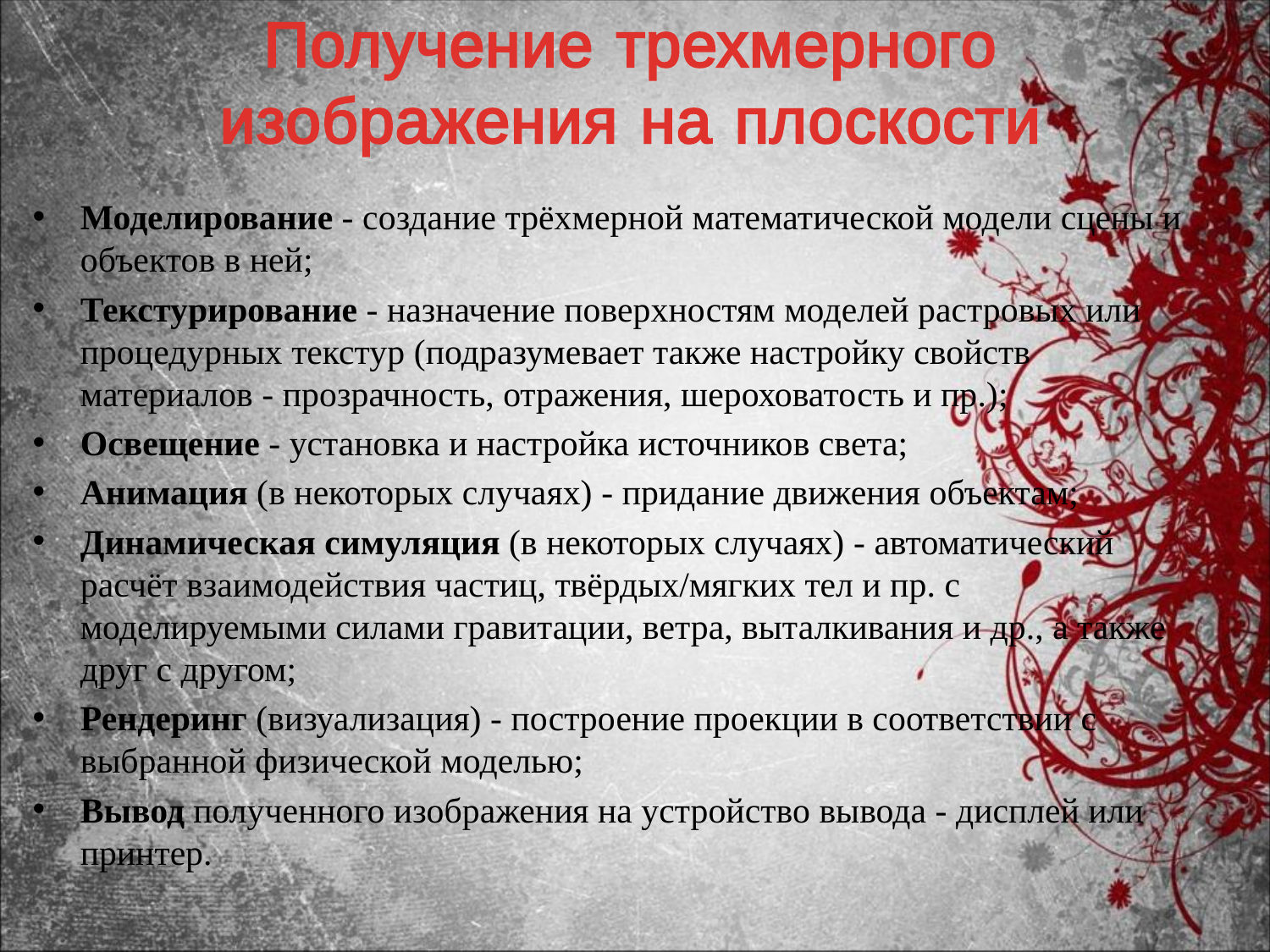

# Получение трехмерного изображения на плоскости
Моделирование - создание трёхмерной математической модели сцены и объектов в ней;
Текстурирование - назначение поверхностям моделей растровых или процедурных текстур (подразумевает также настройку свойств материалов - прозрачность, отражения, шероховатость и пр.);
Освещение - установка и настройка источников света;
Анимация (в некоторых случаях) - придание движения объектам;
Динамическая симуляция (в некоторых случаях) - автоматический расчёт взаимодействия частиц, твёрдых/мягких тел и пр. с моделируемыми силами гравитации, ветра, выталкивания и др., а также друг с другом;
Рендеринг (визуализация) - построение проекции в соответствии с выбранной физической моделью;
Вывод полученного изображения на устройство вывода - дисплей или принтер.